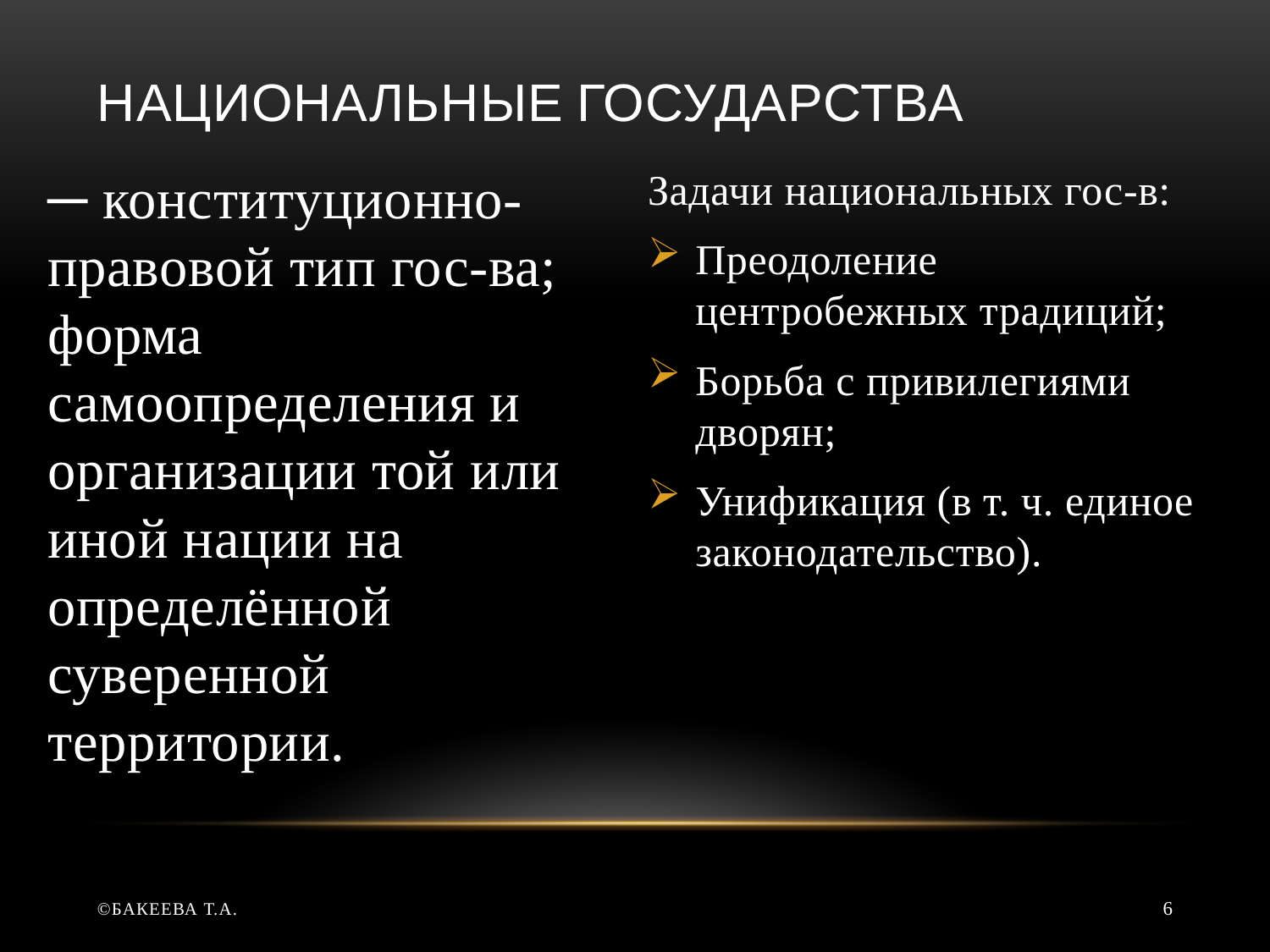

# Национальные государства
─ конституционно-правовой тип гос-ва; форма самоопределения и организации той или иной нации на определённой суверенной территории.

Задачи национальных гос-в:
Преодоление центробежных традиций;
Борьба с привилегиями дворян;
Унификация (в т. ч. единое законодательство).

©Бакеева Т.А.
6